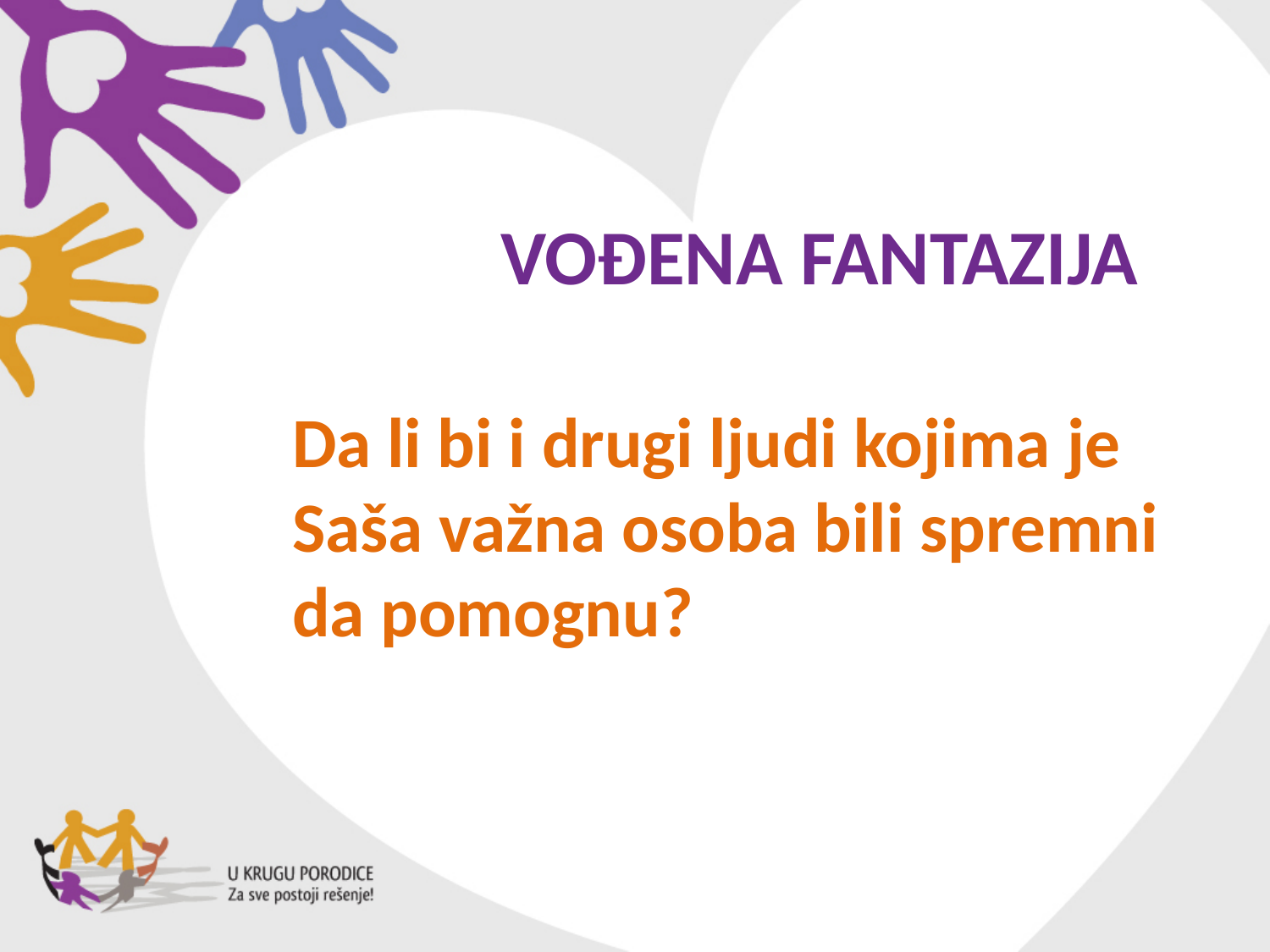

#
VOĐENA FANTAZIJA
Da li bi i drugi ljudi kojima je Saša važna osoba bili spremni da pomognu?